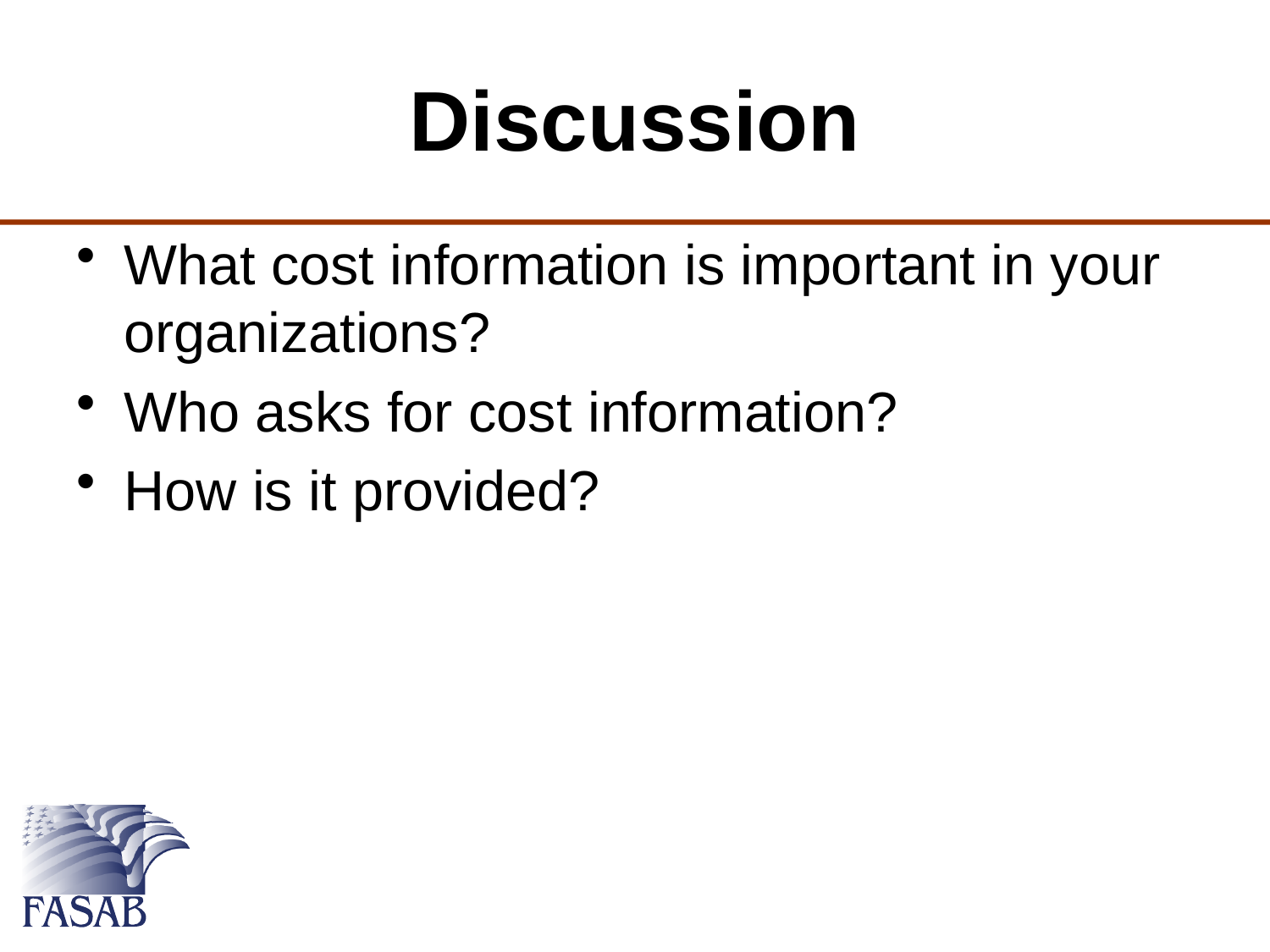

# Discussion
What cost information is important in your organizations?
Who asks for cost information?
How is it provided?